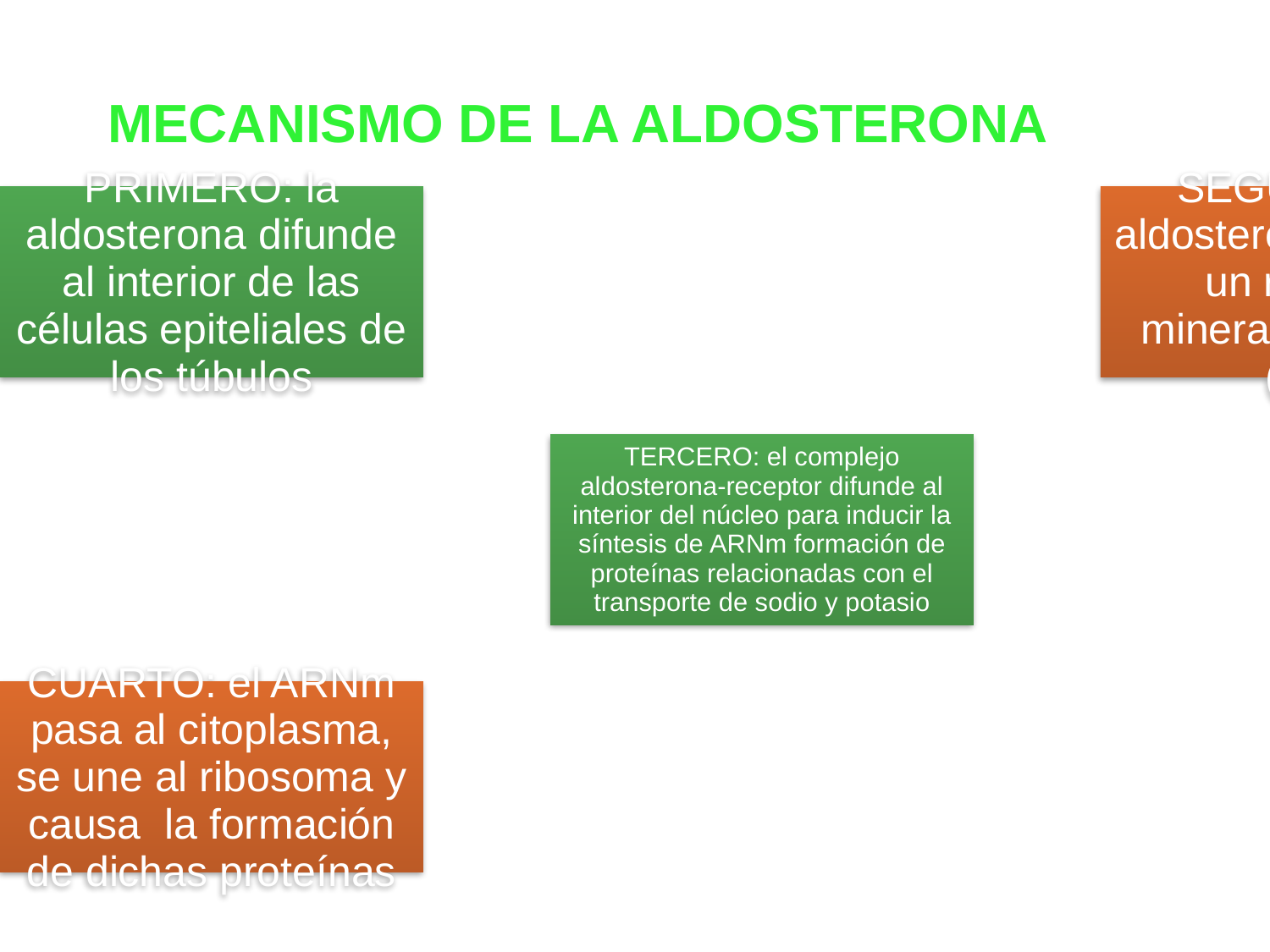

# Mecanismo de la aldosterona
PRIMERO: la aldosterona difunde al interior de las células epiteliales de los túbulos
TERCERO: el complejo aldosterona-receptor difunde al interior del núcleo para inducir la síntesis de ARNm formación de proteínas relacionadas con el transporte de sodio y potasio
CUARTO: el ARNm pasa al citoplasma, se une al ribosoma y causa  la formación de dichas proteínas